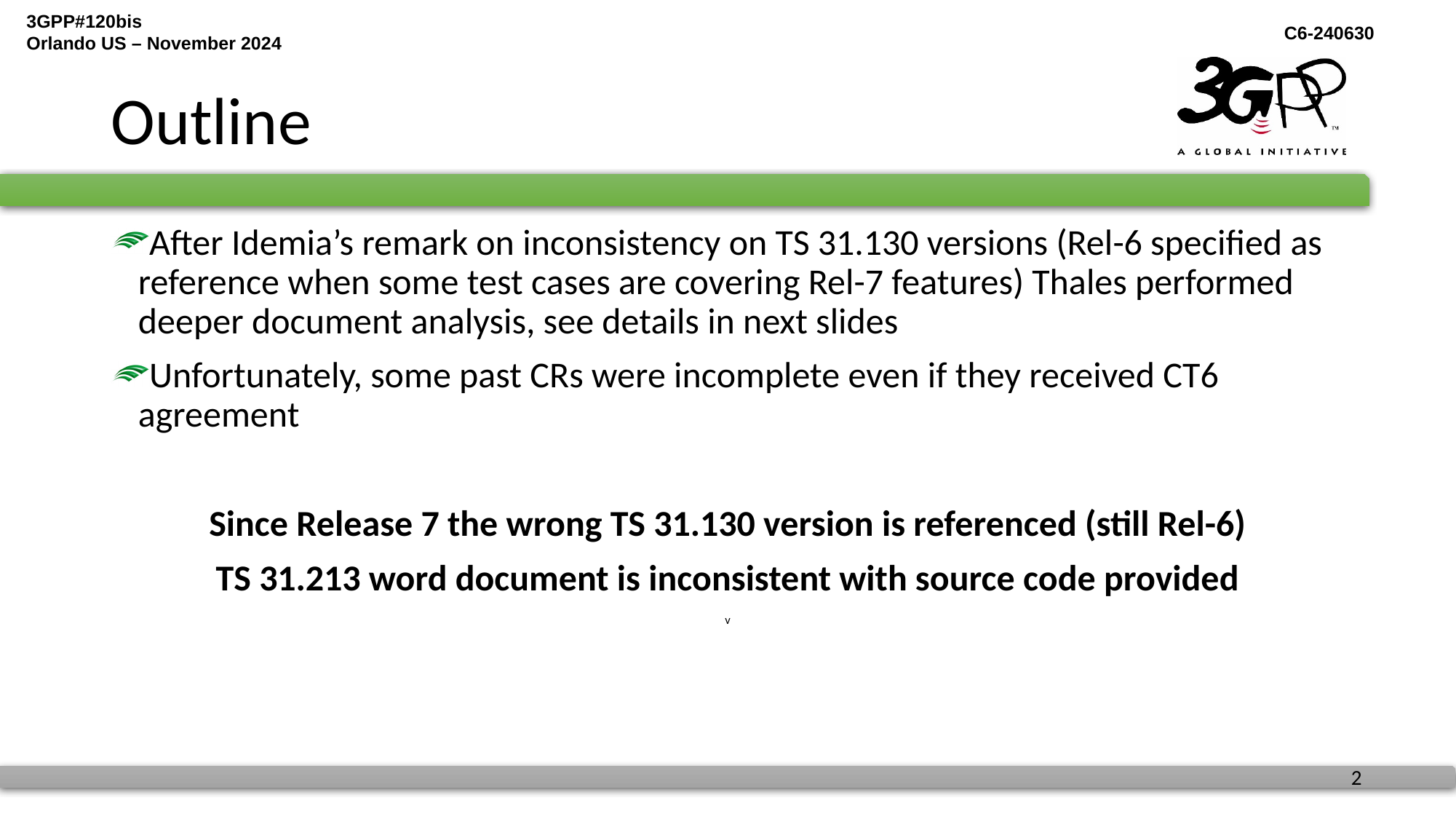

# Outline
After Idemia’s remark on inconsistency on TS 31.130 versions (Rel-6 specified as reference when some test cases are covering Rel-7 features) Thales performed deeper document analysis, see details in next slides
Unfortunately, some past CRs were incomplete even if they received CT6 agreement

Since Release 7 the wrong TS 31.130 version is referenced (still Rel-6)
TS 31.213 word document is inconsistent with source code provided
v